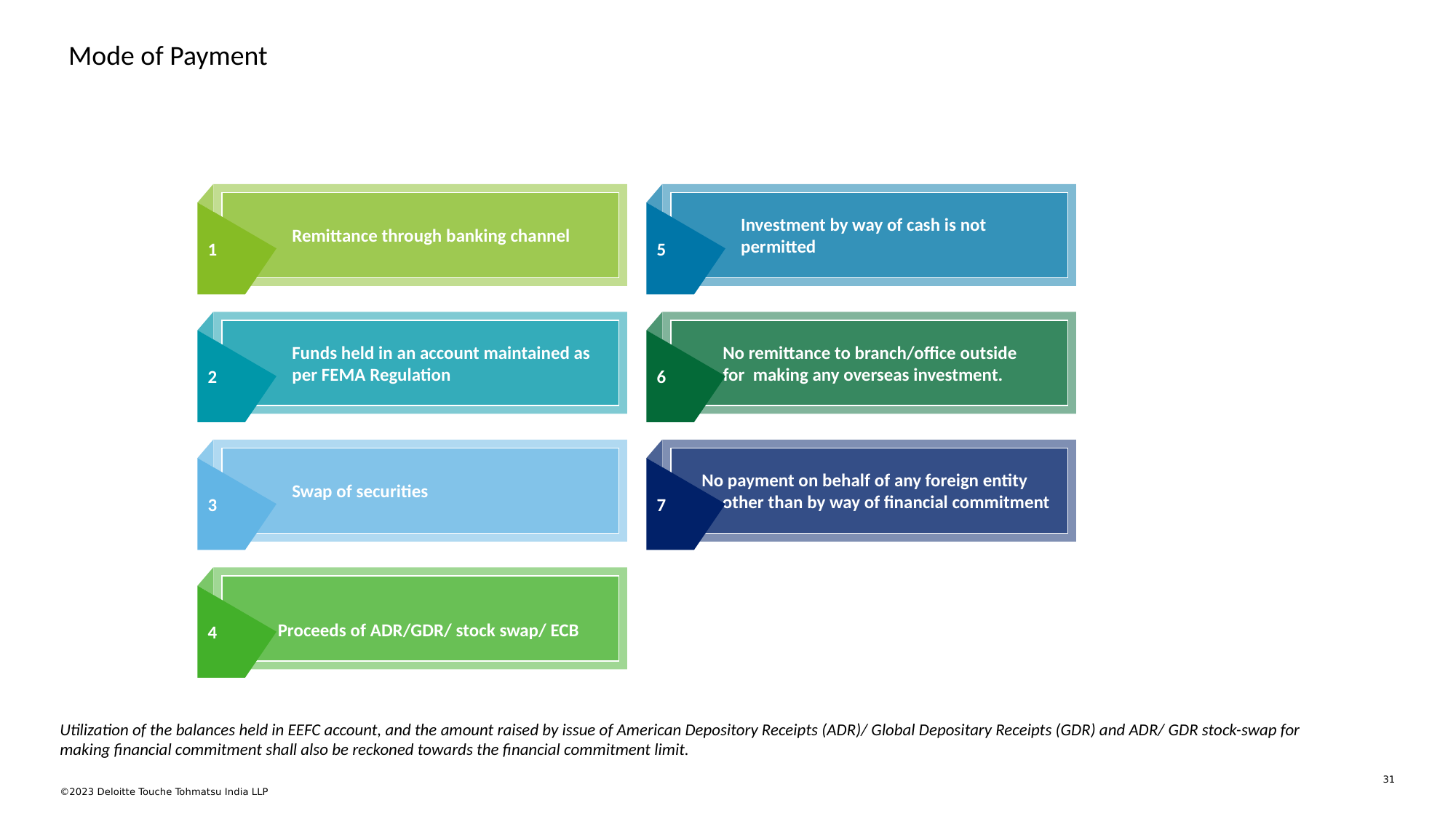

# Mode of Payment

Remittance through banking channel
Investment by way of cash is not permitted
1
5

Funds held in an account maintained as per FEMA Regulation
          No remittance to branch/office outside India for  making any overseas investment.
2
6

Swap of securities
No payment on behalf of any foreign entity other than by way of financial commitment
3
7

           Proceeds of ADR/GDR/ stock swap/ ECB
4
Utilization of the balances held in EEFC account, and the amount raised by issue of American Depository Receipts (ADR)/ Global Depositary Receipts (GDR) and ADR/ GDR stock-swap for making financial commitment shall also be reckoned towards the financial commitment limit.